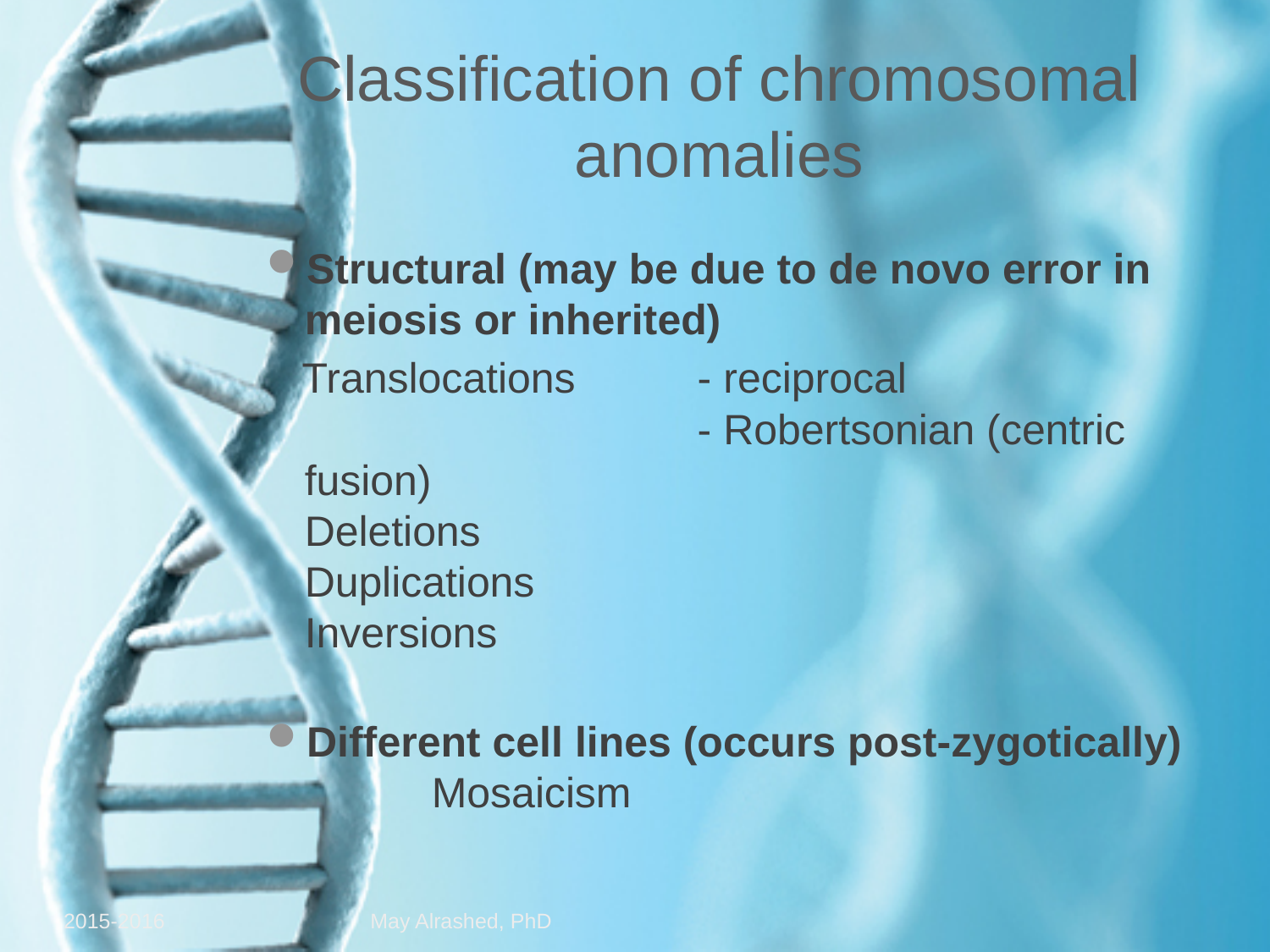

Classification of chromosomal anomalies
Structural (may be due to de novo error in meiosis or inherited)
   Translocations	 - reciprocal
			 - Robertsonian (centric fusion)
Deletions
Duplications
Inversions
Different cell lines (occurs post-zygotically)
 	Mosaicism
2015-2016
May Alrashed, PhD